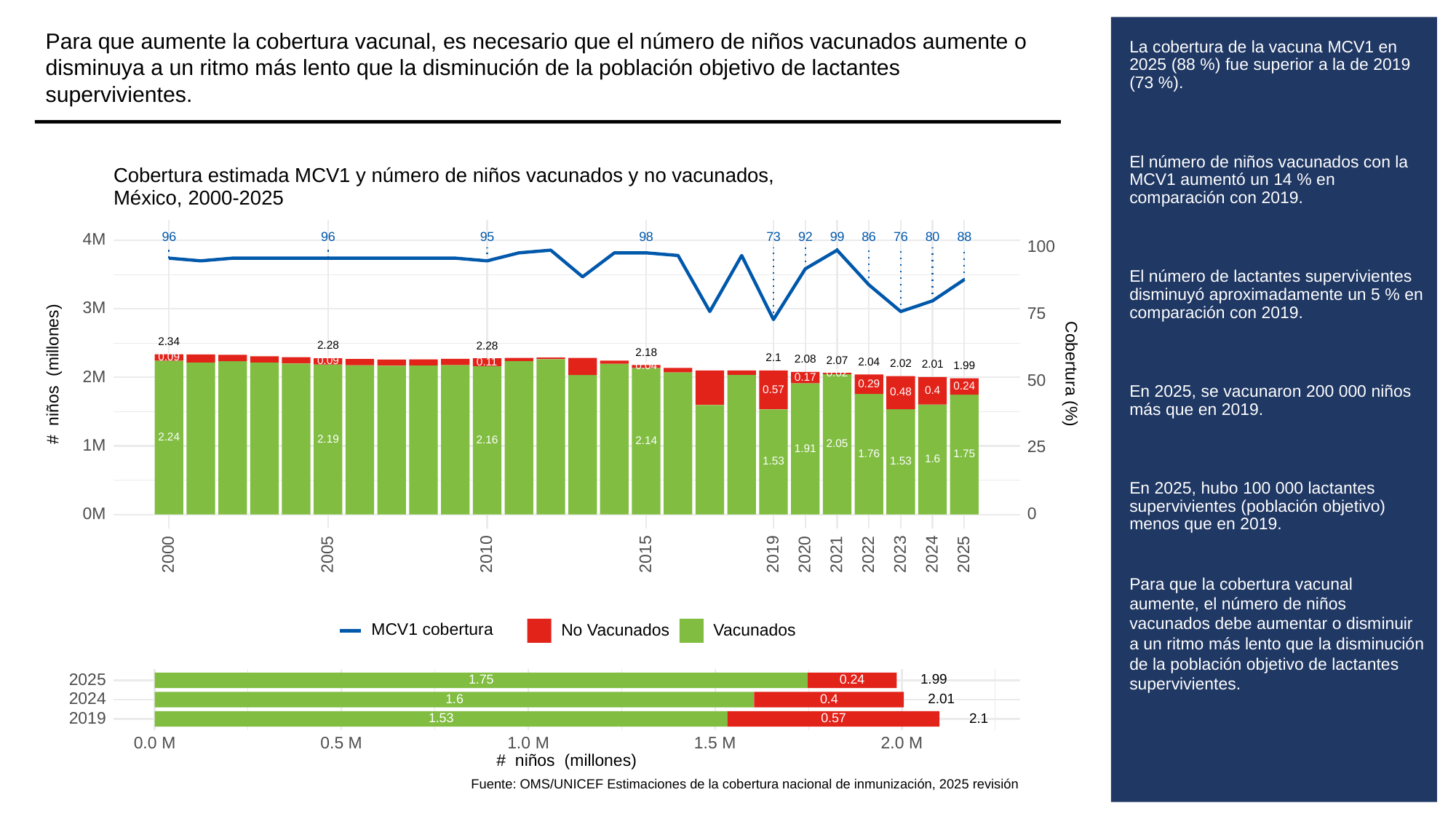

Para que aumente la cobertura vacunal, es necesario que el número de niños vacunados aumente o disminuya a un ritmo más lento que la disminución de la población objetivo de lactantes supervivientes.
# La cobertura de la vacuna MCV1 en 2025 (88 %) fue superior a la de 2019 (73 %).

El número de niños vacunados con la MCV1 aumentó un 14 % en comparación con 2019.

El número de lactantes supervivientes disminuyó aproximadamente un 5 % en comparación con 2019.

En 2025, se vacunaron 200 000 niños más que en 2019.

En 2025, hubo 100 000 lactantes supervivientes (población objetivo) menos que en 2019.

Para que la cobertura vacunal aumente, el número de niños vacunados debe aumentar o disminuir a un ritmo más lento que la disminución de la población objetivo de lactantes supervivientes.

Cobertura estimada MCV1 y número de niños vacunados y no vacunados,
México, 2000-2025

73
96
96
95
98
92
99
86
76
80
88
4M

100

3M
75

2.34
2.28
2.28

2.18
0.09

2.1

2.08

2.07
0.09

0.11
2.04

2.02

2.01

1.99
0.04

#  niños  (millones)
Cobertura (%)

0.02

2M

0.17

50

0.29
0.24

0.57
0.4
0.48

2.24
2.19
2.16
2.14
1M
2.05
25
1.91

1.76
1.75
1.6
1.53
1.53

0M
0

2023
2000
2005
2010
2015
2019
2020
2021
2022
2024
2025

MCV1 cobertura
No Vacunados
Vacunados

2025
1.99
1.75
0.24

2024
2.01
1.6
0.4

2019
2.1
1.53
0.57

0.0 M
0.5 M
1.0 M
1.5 M
2.0 M
#  niños  (millones)
Fuente: OMS/UNICEF Estimaciones de la cobertura nacional de inmunización, 2025 revisión